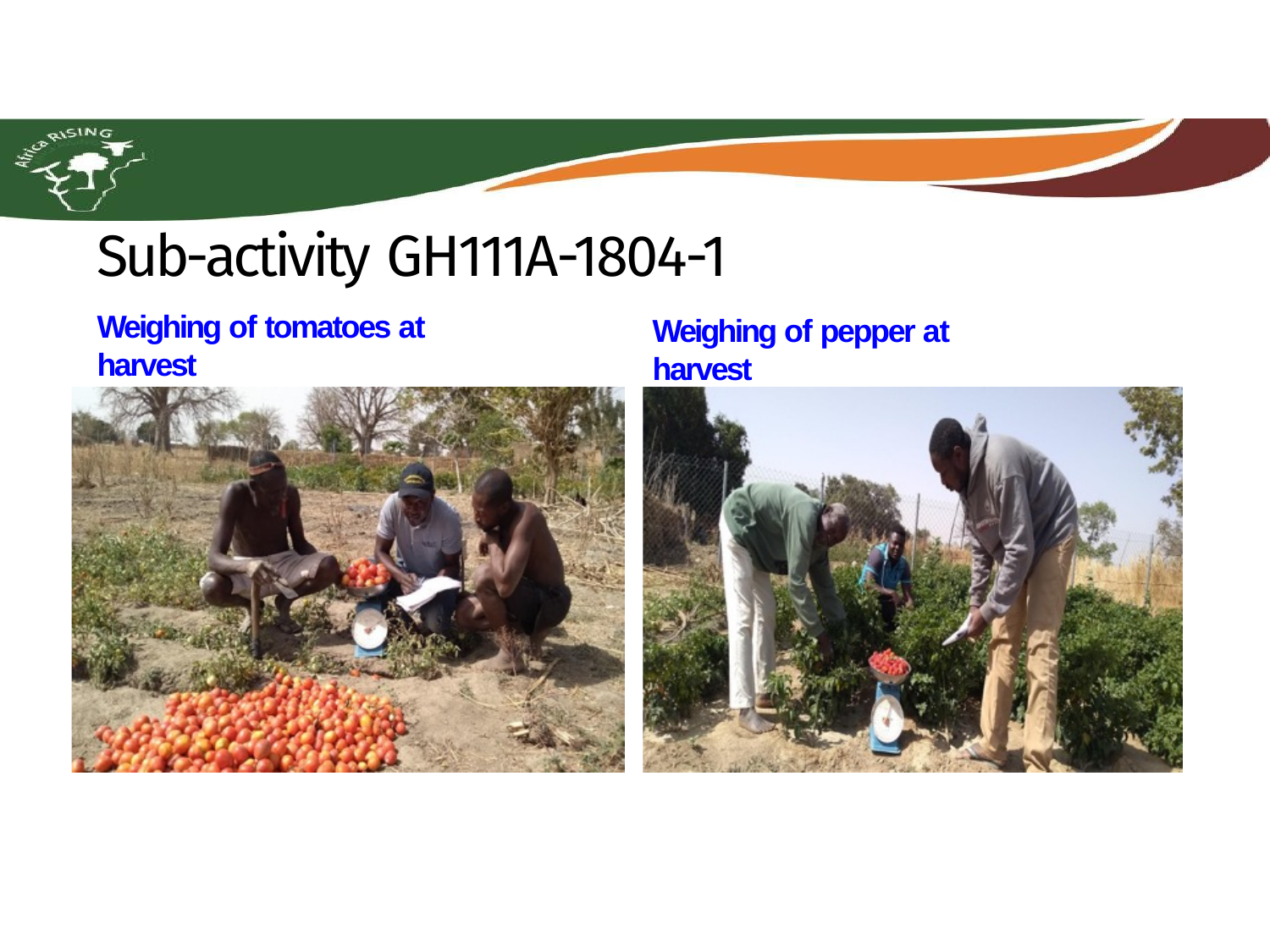

# Sub-activity GH111A-1804-1
Weighing of tomatoes at harvest
Weighing of pepper at harvest